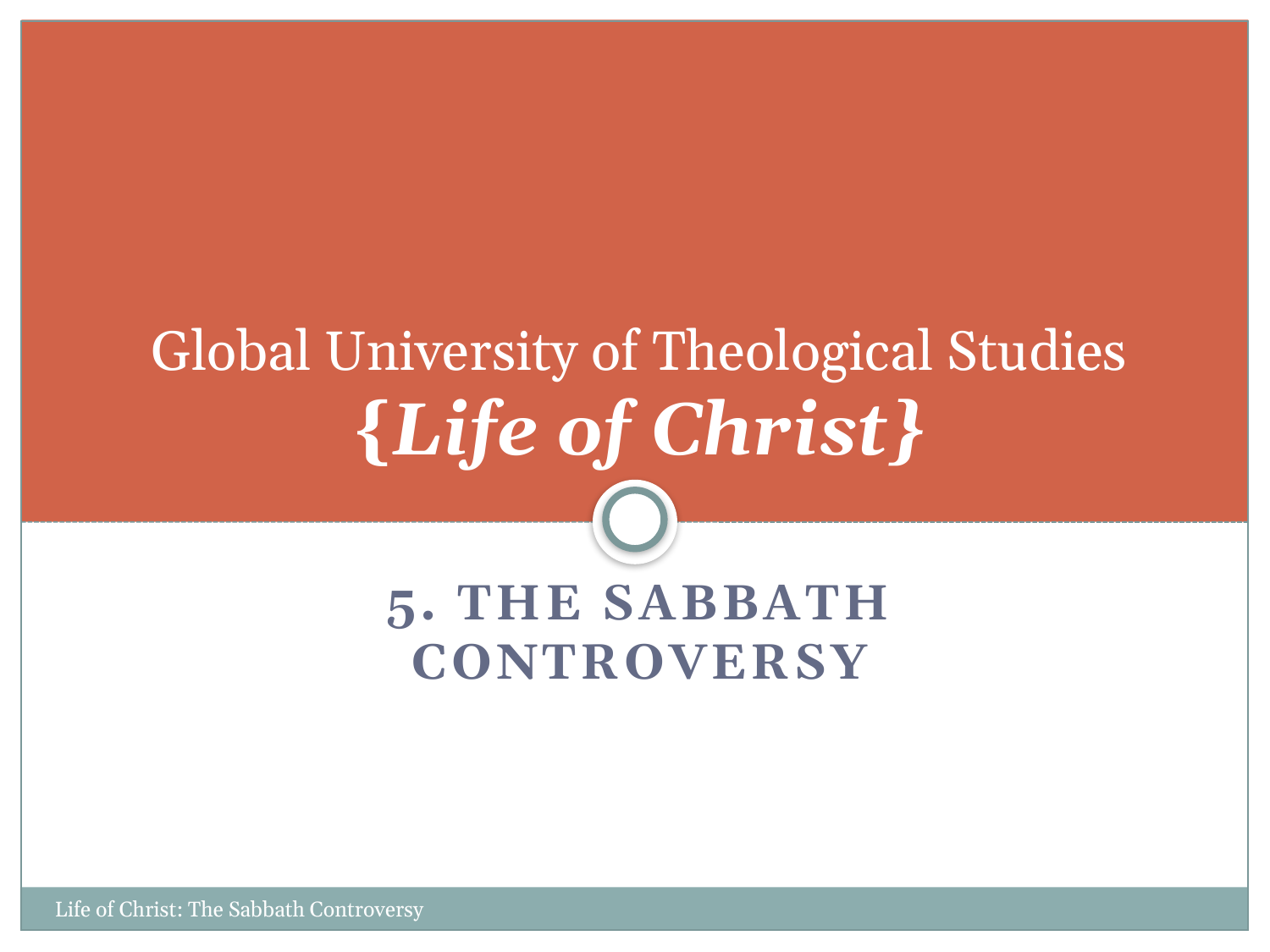

# Global University of Theological Studies {Life of Christ}
5. The Sabbath Controversy
Life of Christ: The Sabbath Controversy